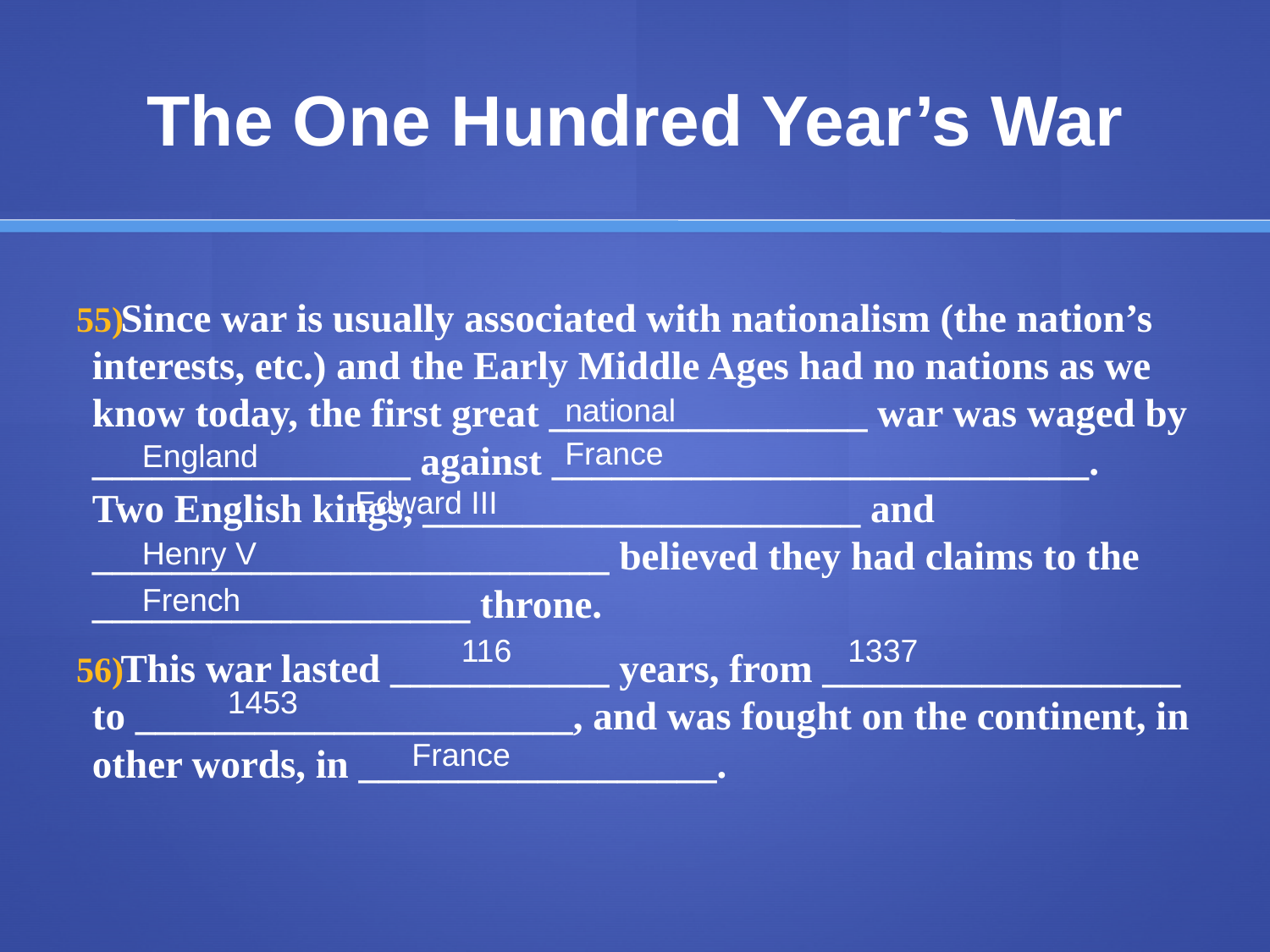

# The One Hundred Year’s War
Since war is usually associated with nationalism (the nation’s interests, etc.) and the Early Middle Ages had no nations as we know today, the first great ________________ war was waged by ________________ against ___________________________.   Two English kings, ______________________ and __________________________ believed they had claims to the ___________________ throne.
This war lasted ___________ years, from __________________ to ______________________, and was fought on the continent, in other words, in __________________.

national
France
England
Edward III
Henry V
French
116
1337
1453
France